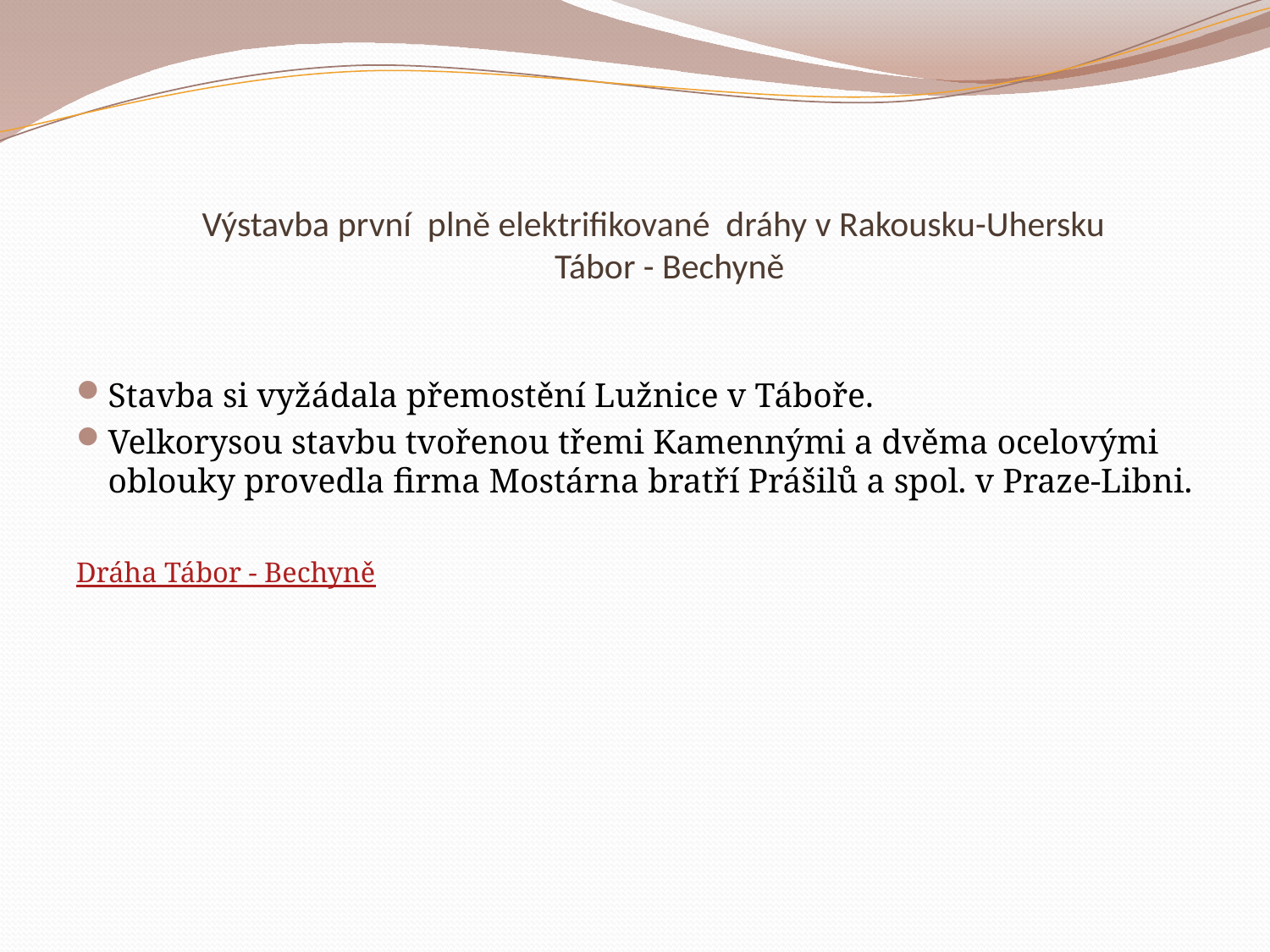

# Výstavba první  plně elektrifikované  dráhy v Rakousku-Uhersku Tábor - Bechyně

Stavba si vyžádala přemostění Lužnice v Táboře.
Velkorysou stavbu tvořenou třemi Kamennými a dvěma ocelovými oblouky provedla firma Mostárna bratří Prášilů a spol. v Praze-Libni.

Dráha Tábor - Bechyně